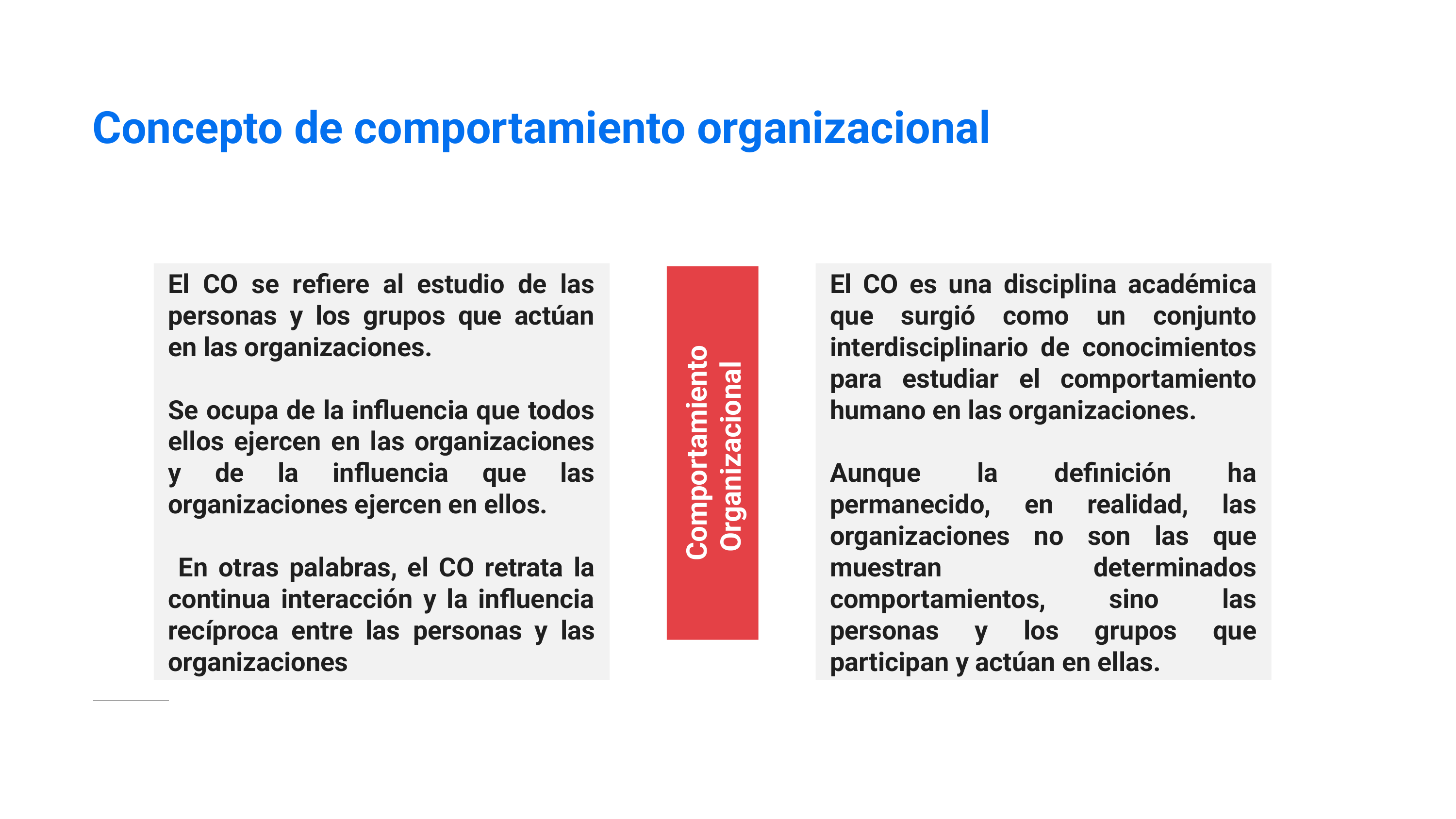

# Concepto de comportamiento organizacional
El CO es una disciplina académica que surgió como un conjunto interdisciplinario de conocimientos para estudiar el comportamiento humano en las organizaciones.

Aunque la definición ha permanecido, en realidad, las organizaciones no son las que muestran determinados comportamientos, sino las personas y los grupos que participan y actúan en ellas.
El CO se refiere al estudio de las personas y los grupos que actúan en las organizaciones.

Se ocupa de la influencia que todos ellos ejercen en las organizaciones y de la influencia que las organizaciones ejercen en ellos.

 En otras palabras, el CO retrata la continua interacción y la influencia recíproca entre las personas y las organizaciones
Comportamiento Organizacional